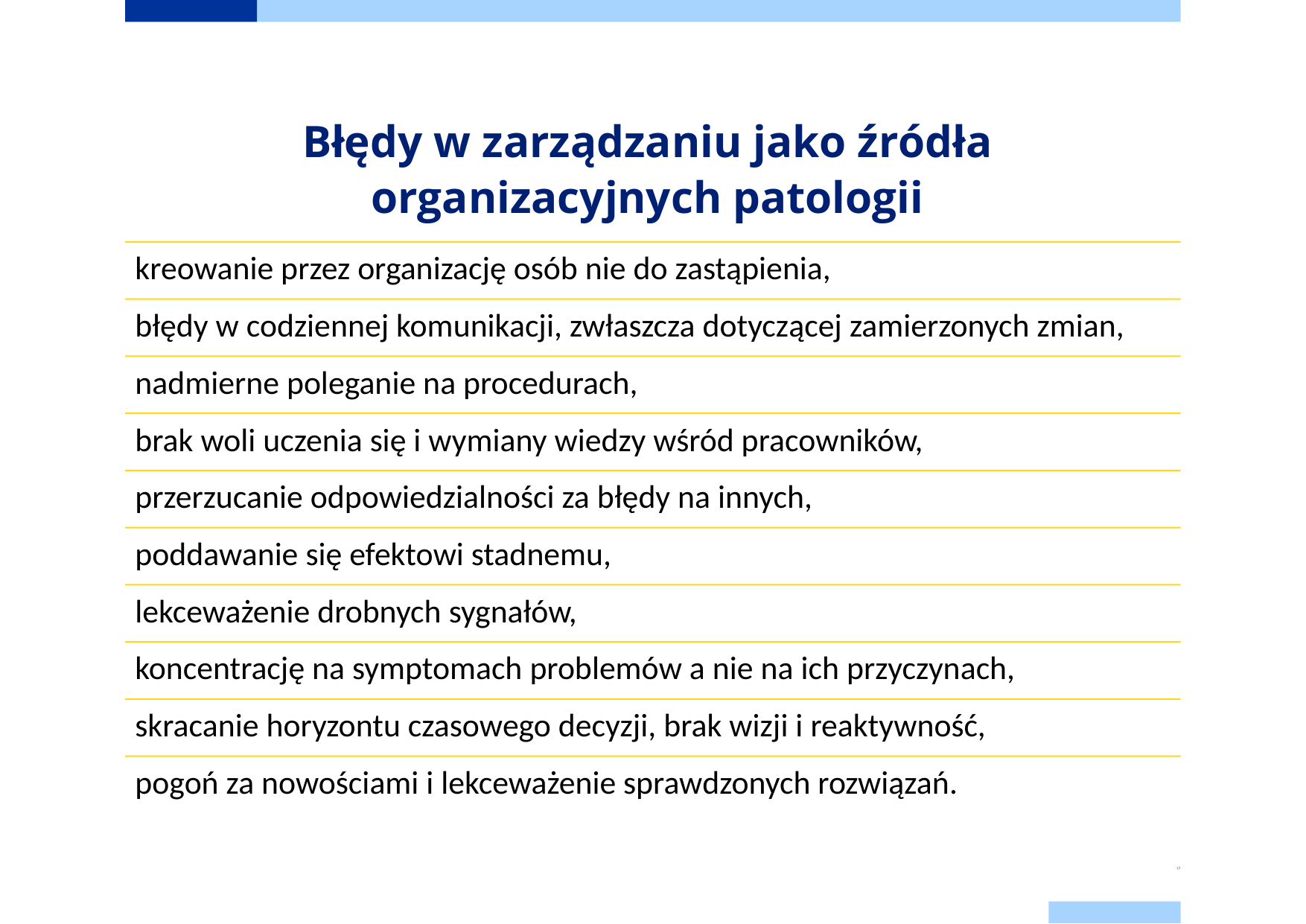

# Błędy w zarządzaniu jako źródła organizacyjnych patologii
kreowanie przez organizację osób nie do zastąpienia,
błędy w codziennej komunikacji, zwłaszcza dotyczącej zamierzonych zmian,
nadmierne poleganie na procedurach,
brak woli uczenia się i wymiany wiedzy wśród pracowników,
przerzucanie odpowiedzialności za błędy na innych,
poddawanie się efektowi stadnemu,
lekceważenie drobnych sygnałów,
koncentrację na symptomach problemów a nie na ich przyczynach,
skracanie horyzontu czasowego decyzji, brak wizji i reaktywność,
pogoń za nowościami i lekceważenie sprawdzonych rozwiązań.
17